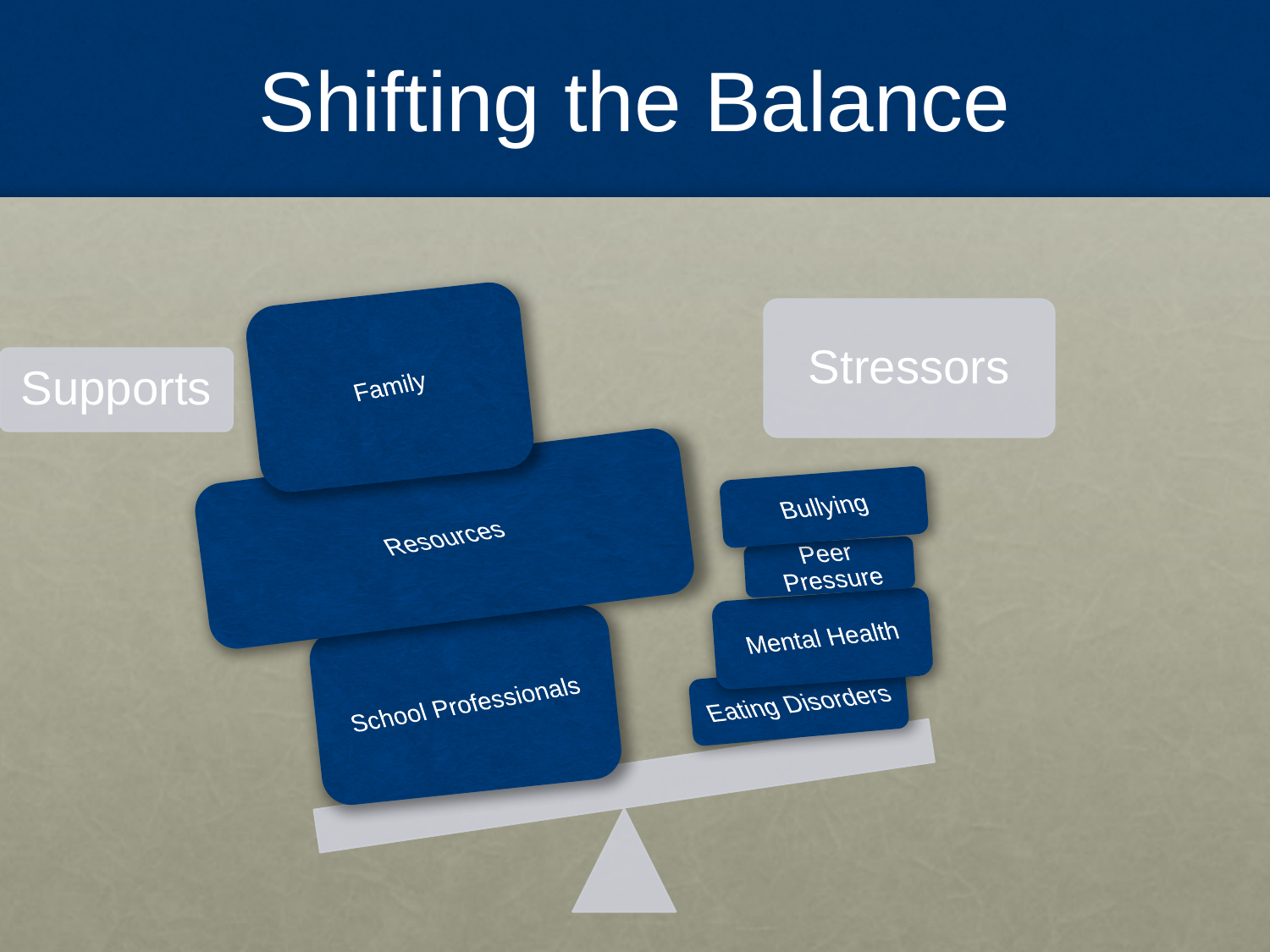

# Shifting the Balance
Supports
Stressors
Eating Disorders
Mental Health
Peer Pressure
Bullying
School Professionals
Resources
Family